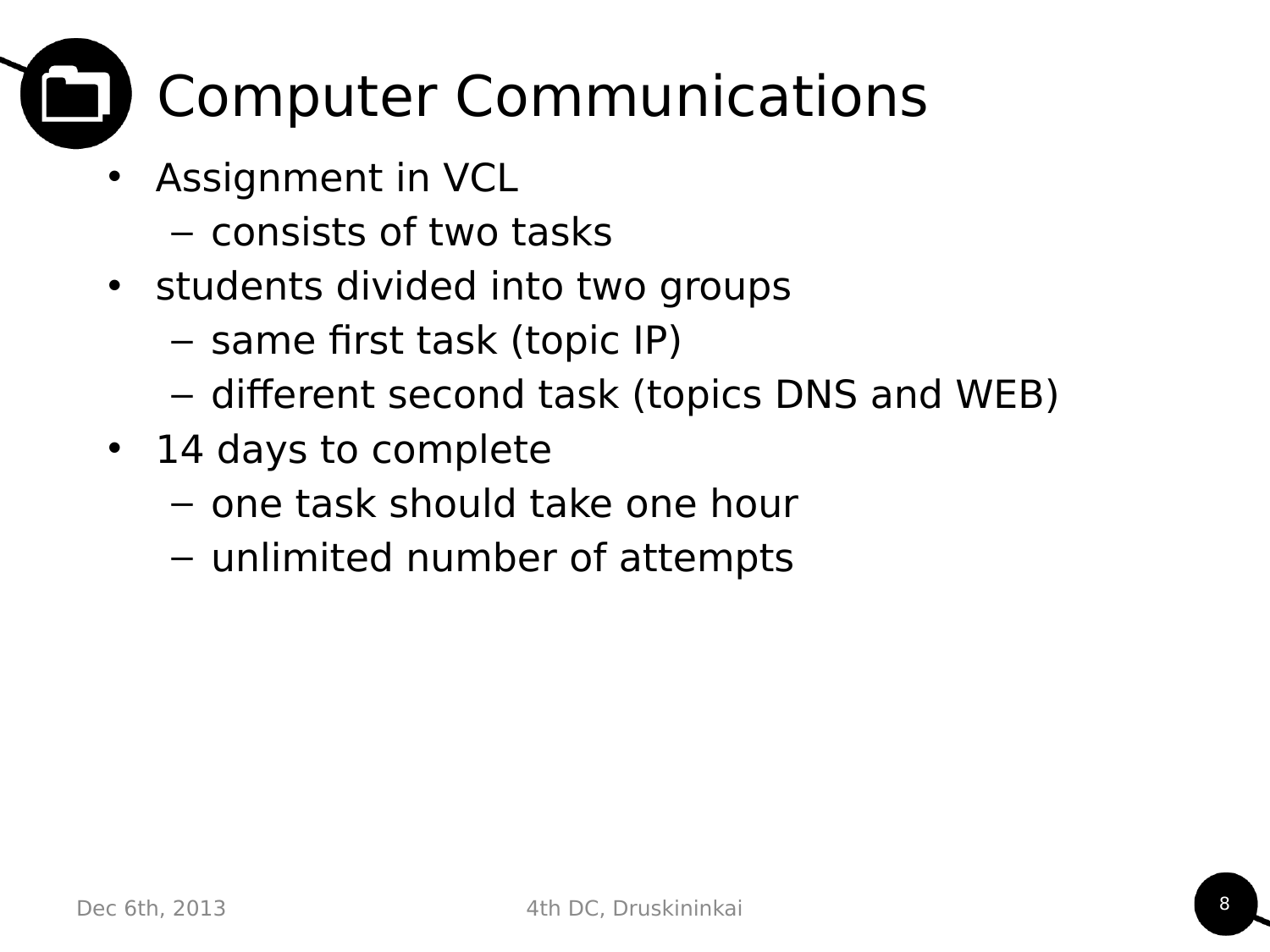

# Computer Communications
Assignment in VCL
consists of two tasks
students divided into two groups
same first task (topic IP)
different second task (topics DNS and WEB)
14 days to complete
one task should take one hour
unlimited number of attempts

8
Dec 6th, 2013
4th DC, Druskininkai